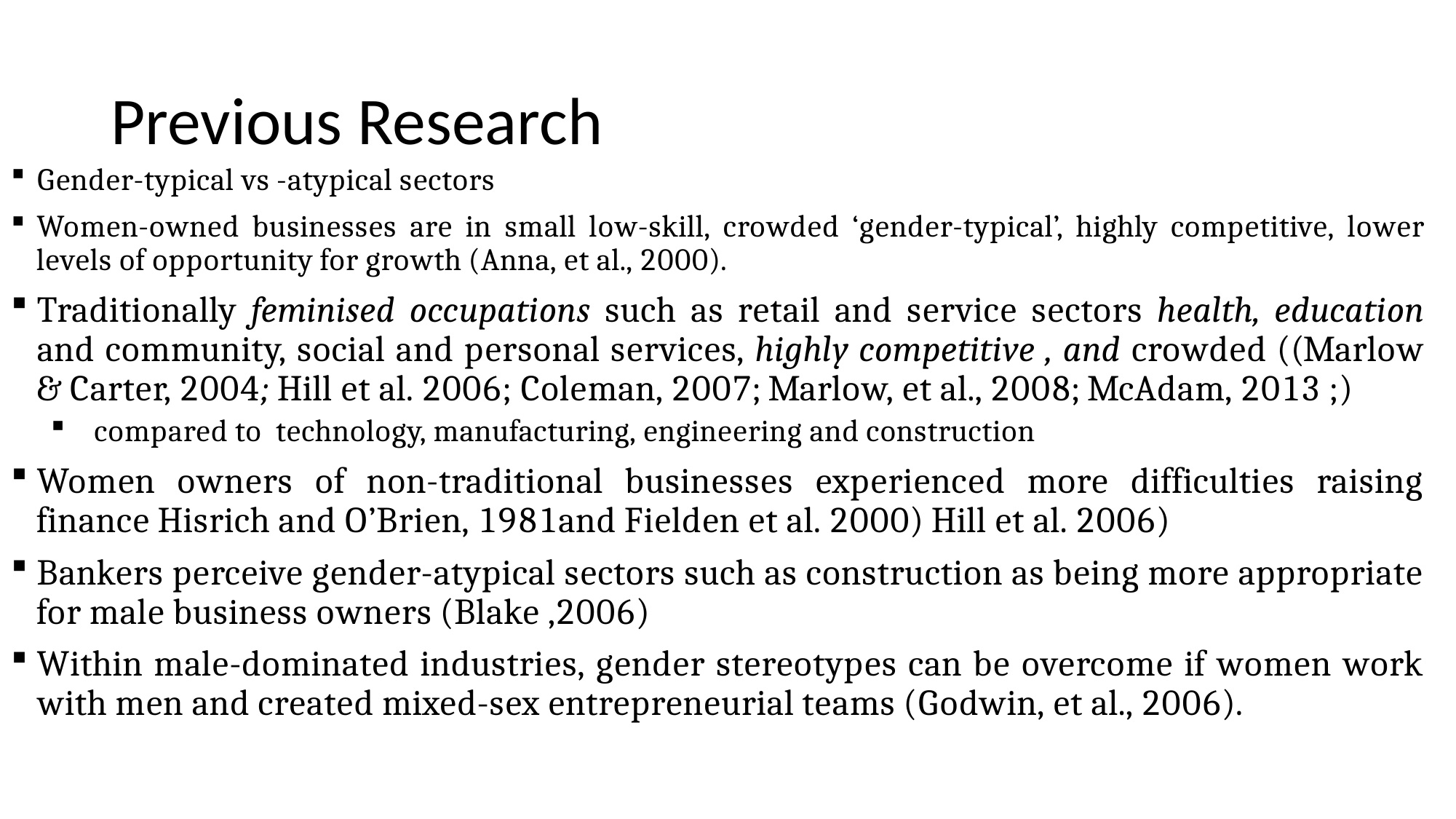

# Previous Research
Gender-typical vs -atypical sectors
Women-owned businesses are in small low-skill, crowded ‘gender-typical’, highly competitive, lower levels of opportunity for growth (Anna, et al., 2000).
Traditionally feminised occupations such as retail and service sectors health, education and community, social and personal services, highly competitive , and crowded ((Marlow & Carter, 2004; Hill et al. 2006; Coleman, 2007; Marlow, et al., 2008; McAdam, 2013 ;)
 compared to  technology, manufacturing, engineering and construction
Women owners of non-traditional businesses experienced more difficulties raising finance Hisrich and O’Brien, 1981and Fielden et al. 2000) Hill et al. 2006)
Bankers perceive gender-atypical sectors such as construction as being more appropriate for male business owners (Blake ,2006)
Within male-dominated industries, gender stereotypes can be overcome if women work with men and created mixed-sex entrepreneurial teams (Godwin, et al., 2006).